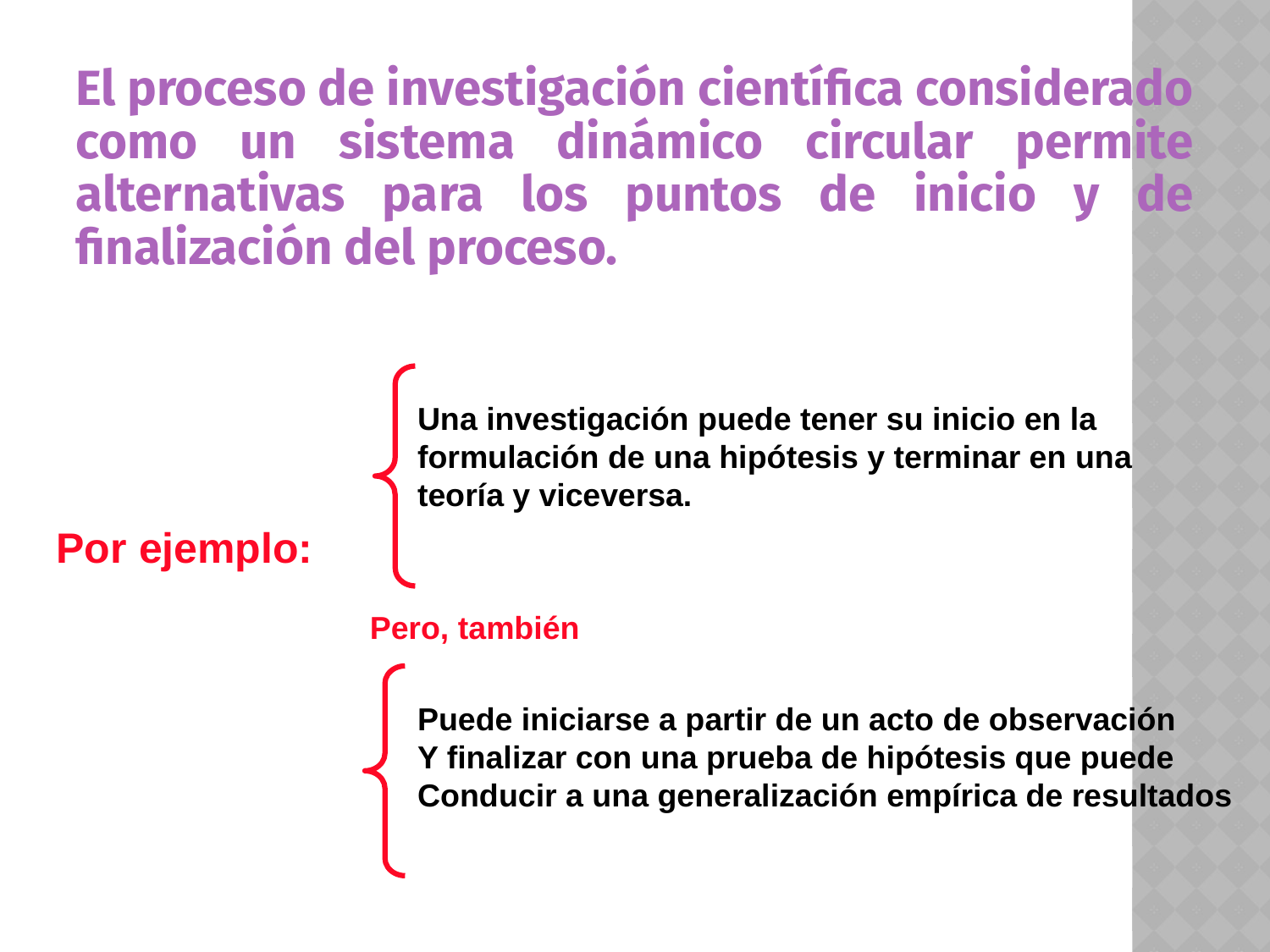

El proceso de investigación científica considerado como un sistema dinámico circular permite alternativas para los puntos de inicio y de finalización del proceso.

Una investigación puede tener su inicio en la
formulación de una hipótesis y terminar en una
teoría y viceversa.
Por ejemplo:
Pero, también

Puede iniciarse a partir de un acto de observación
Y finalizar con una prueba de hipótesis que puede
Conducir a una generalización empírica de resultados